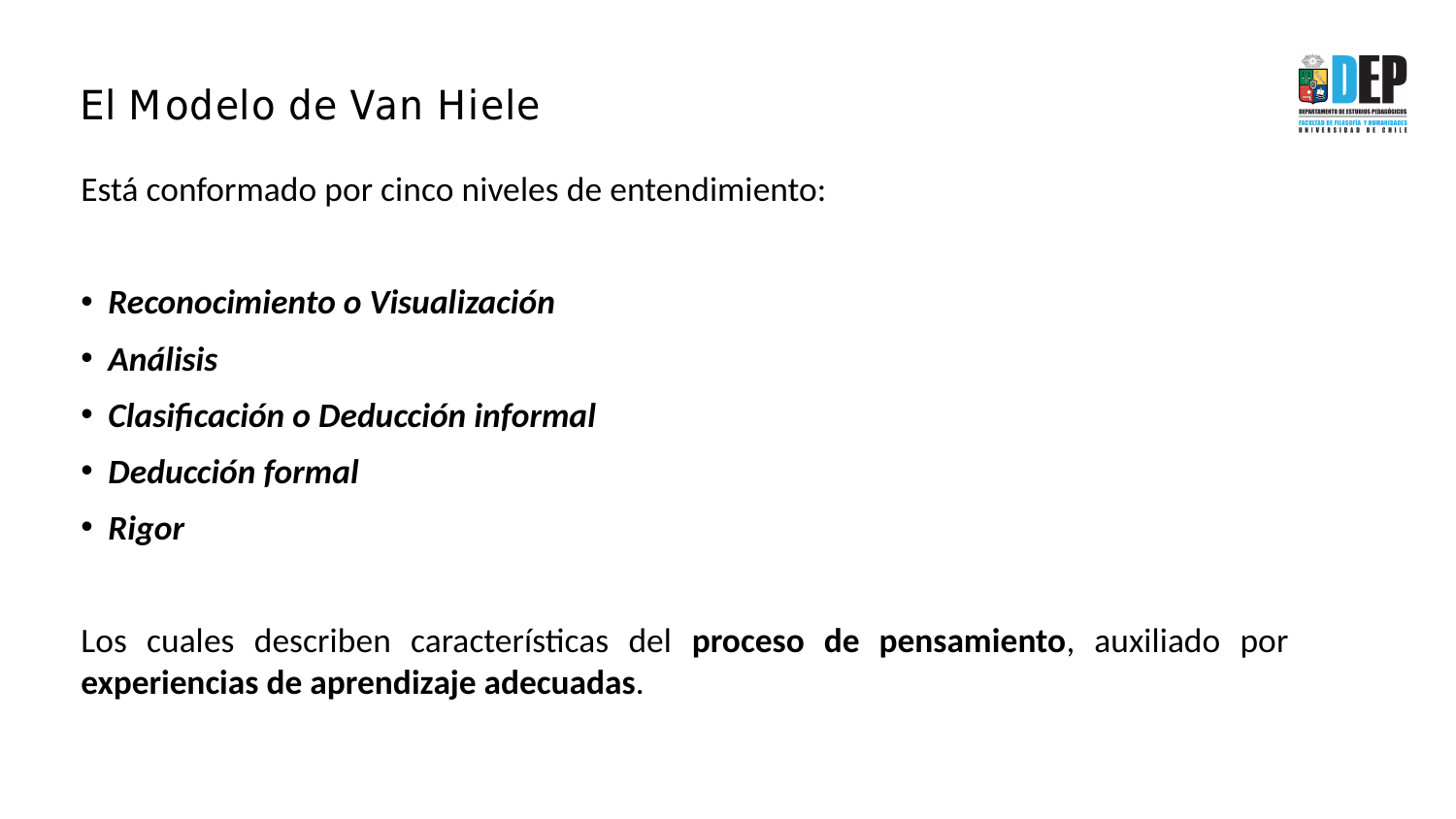

El Modelo de Van Hiele
Está conformado por cinco niveles de entendimiento:

Reconocimiento o Visualización
Análisis
Clasificación o Deducción informal
Deducción formal
Rigor

Los cuales describen características del proceso de pensamiento, auxiliado por experiencias de aprendizaje adecuadas.